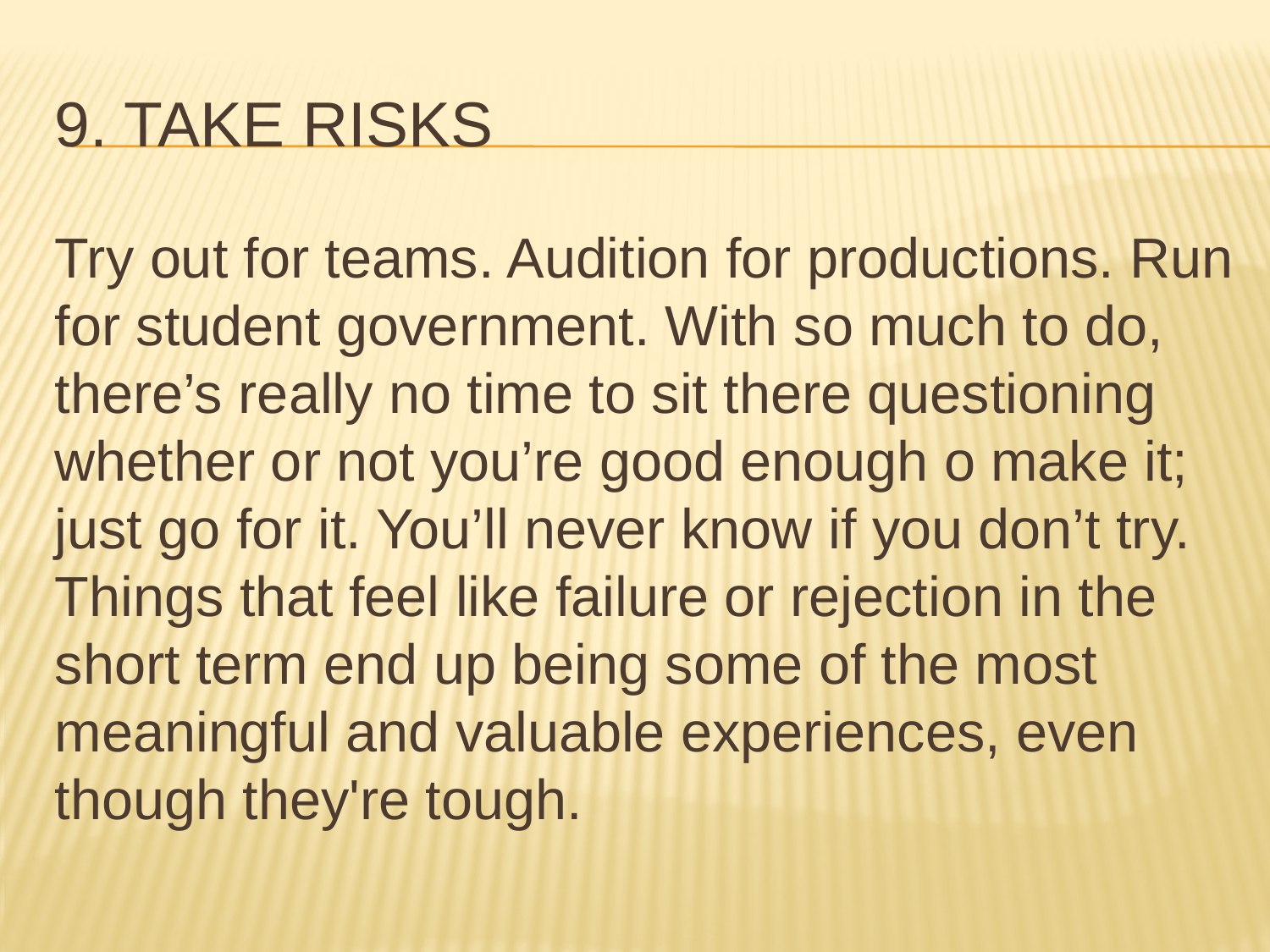

# 9. Take risks
Try out for teams. Audition for productions. Run for student government. With so much to do, there’s really no time to sit there questioning whether or not you’re good enough o make it; just go for it. You’ll never know if you don’t try. Things that feel like failure or rejection in the short term end up being some of the most meaningful and valuable experiences, even though they're tough.